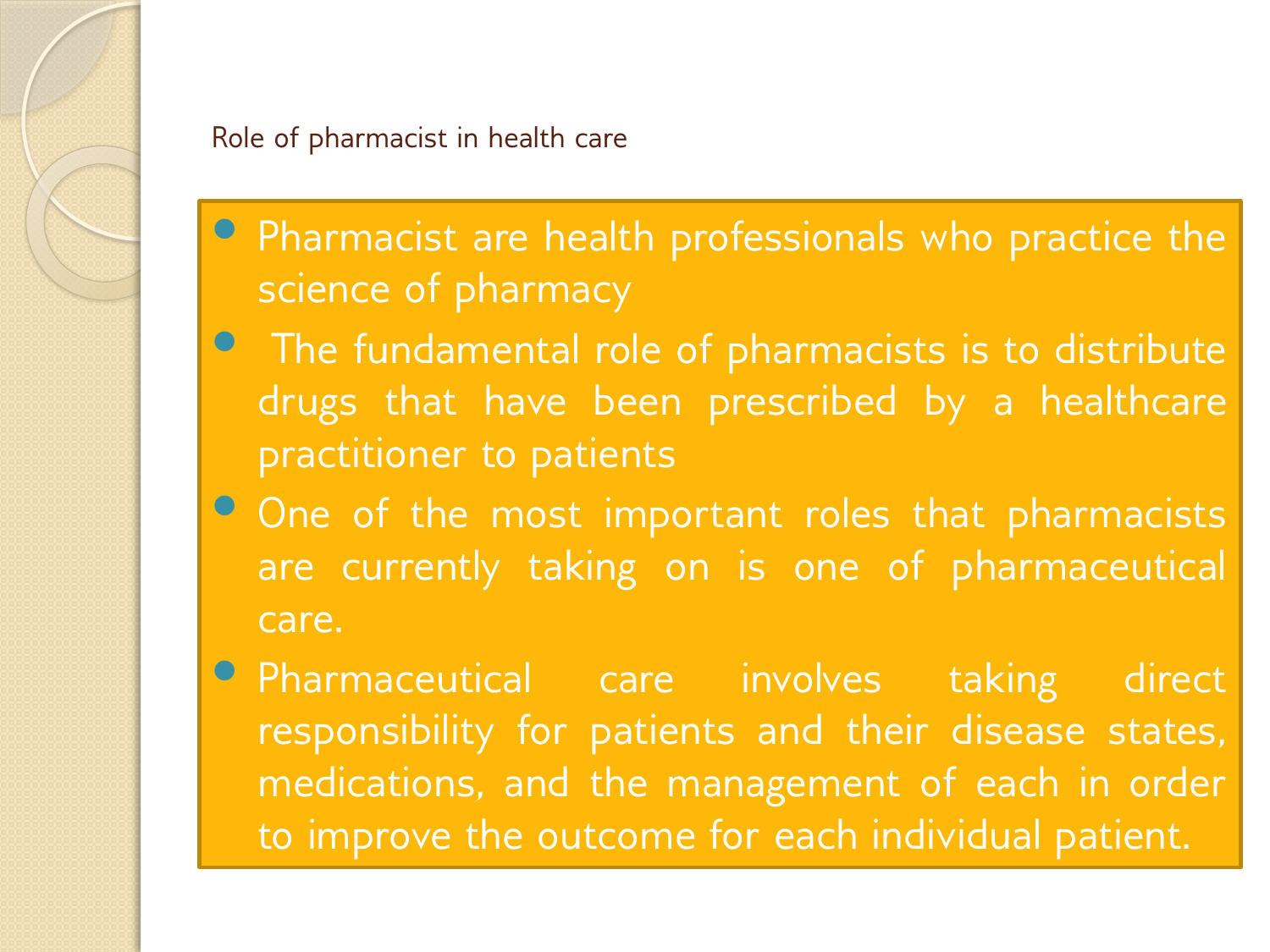

# Role of pharmacist in health care
Pharmacist are health professionals who practice the science of pharmacy
 The fundamental role of pharmacists is to distribute drugs that have been prescribed by a healthcare practitioner to patients
One of the most important roles that pharmacists are currently taking on is one of pharmaceutical care.
Pharmaceutical care involves taking direct responsibility for patients and their disease states, medications, and the management of each in order to improve the outcome for each individual patient.